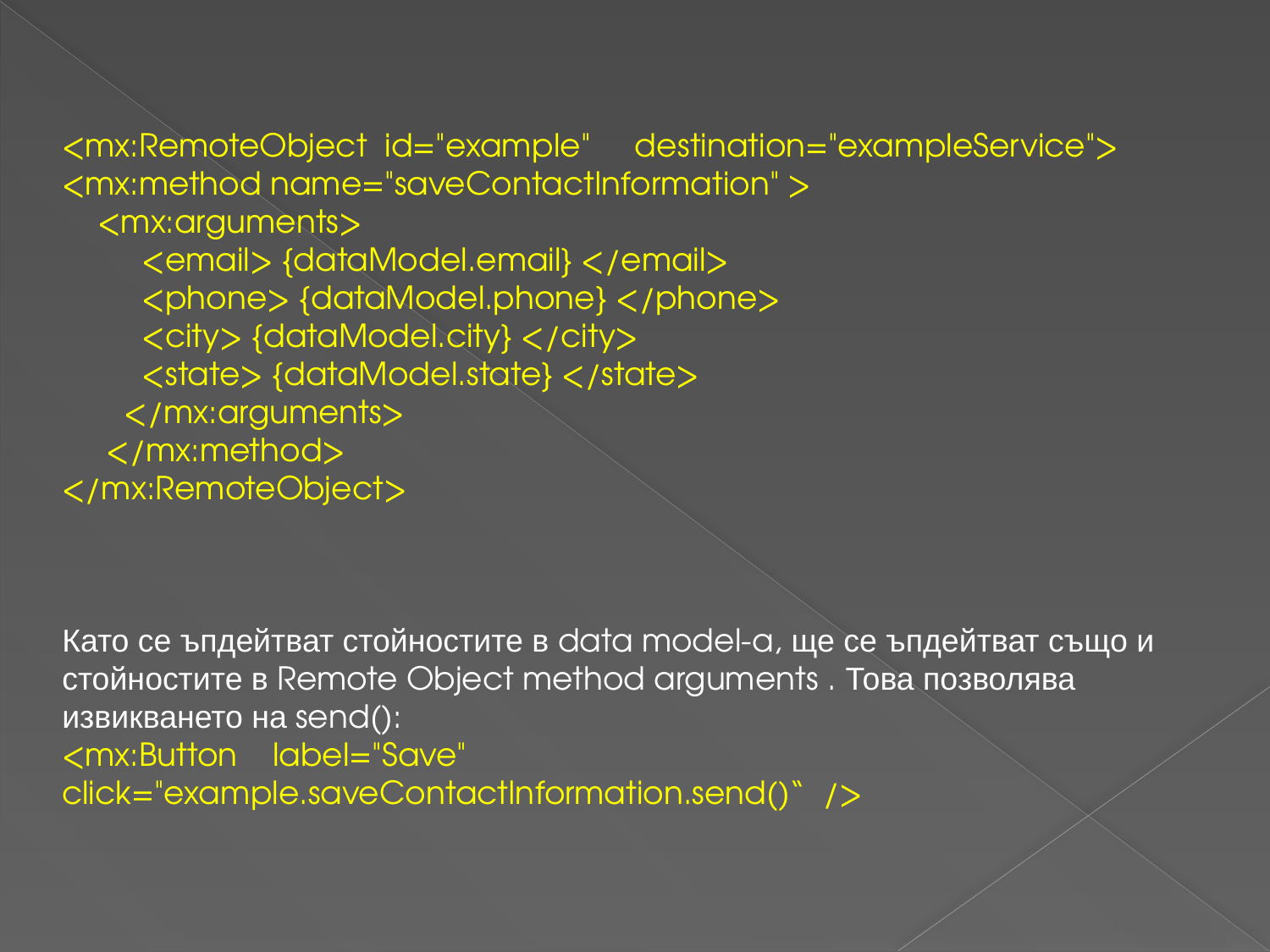

<mx:RemoteObject  id="example"     destination="exampleService">
<mx:method name="saveContactInformation" >
    <mx:arguments>
         <email> {dataModel.email} </email>
         <phone> {dataModel.phone} </phone>
         <city> {dataModel.city} </city>
         <state> {dataModel.state} </state>
       </mx:arguments>
     </mx:method>
</mx:RemoteObject>

Като се ъпдейтват стойностите в data model-a, ще се ъпдейтват също и стойностите в Remote Object method arguments . Това позволява извикването на send():
<mx:Button    label="Save" click="example.saveContactInformation.send()“  />